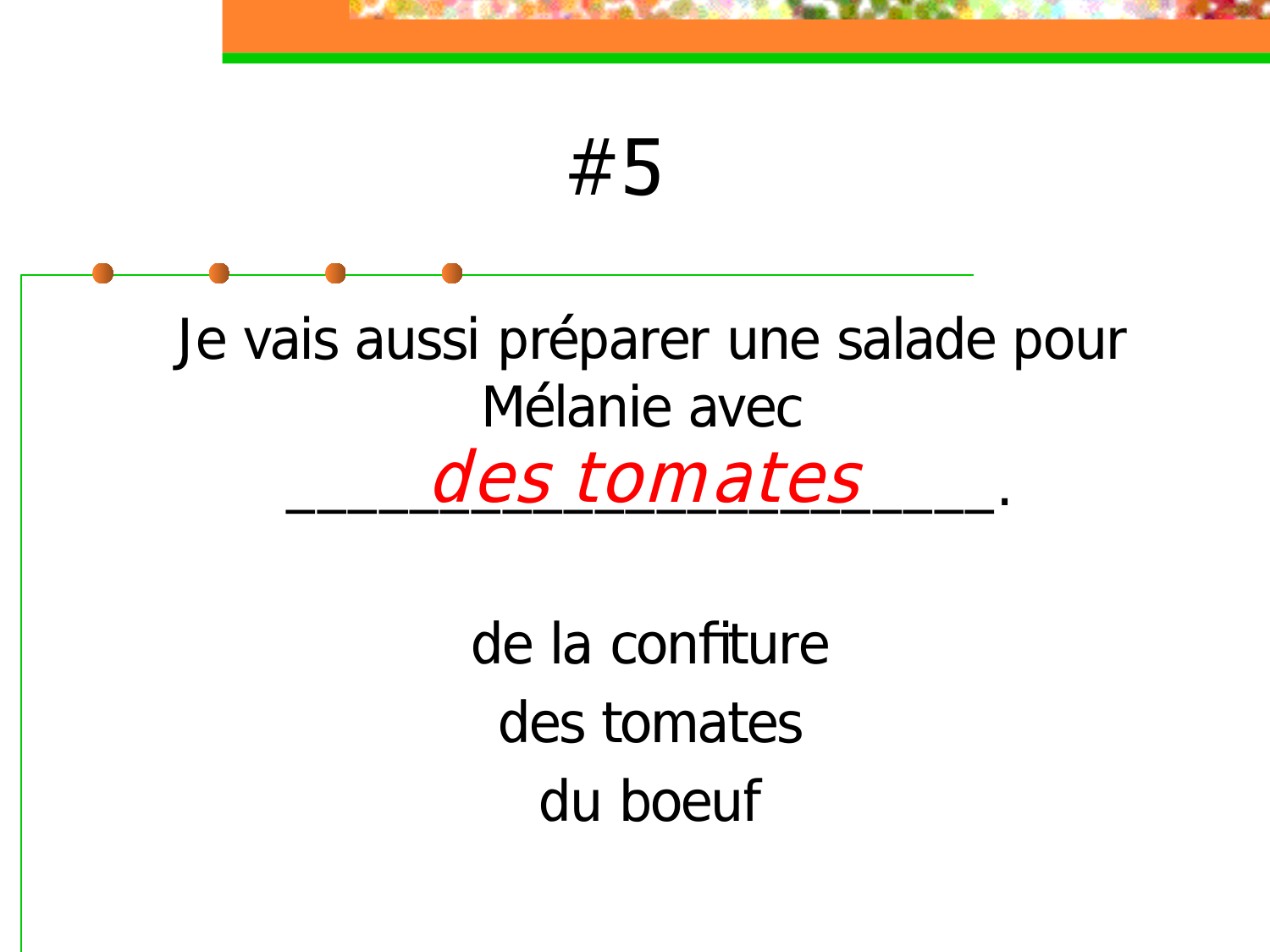

# #5
Je vais aussi préparer une salade pour Mélanie avec
_______________________.

de la confiture
des tomates
du boeuf
des tomates